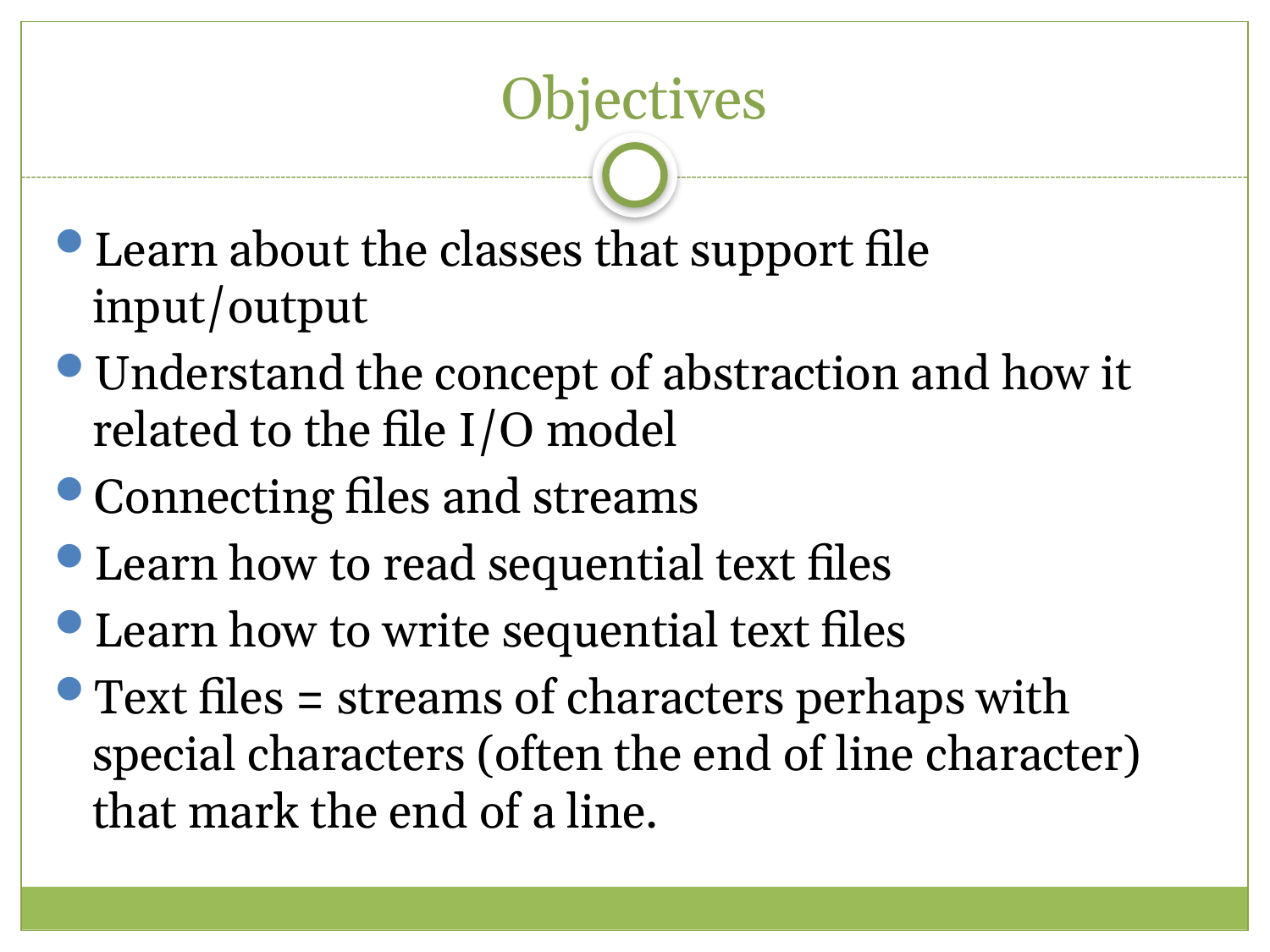

# Objectives
Learn about the classes that support file input/output
Understand the concept of abstraction and how it related to the file I/O model
Connecting files and streams
Learn how to read sequential text files
Learn how to write sequential text files
Text files = streams of characters perhaps with special characters (often the end of line character) that mark the end of a line.